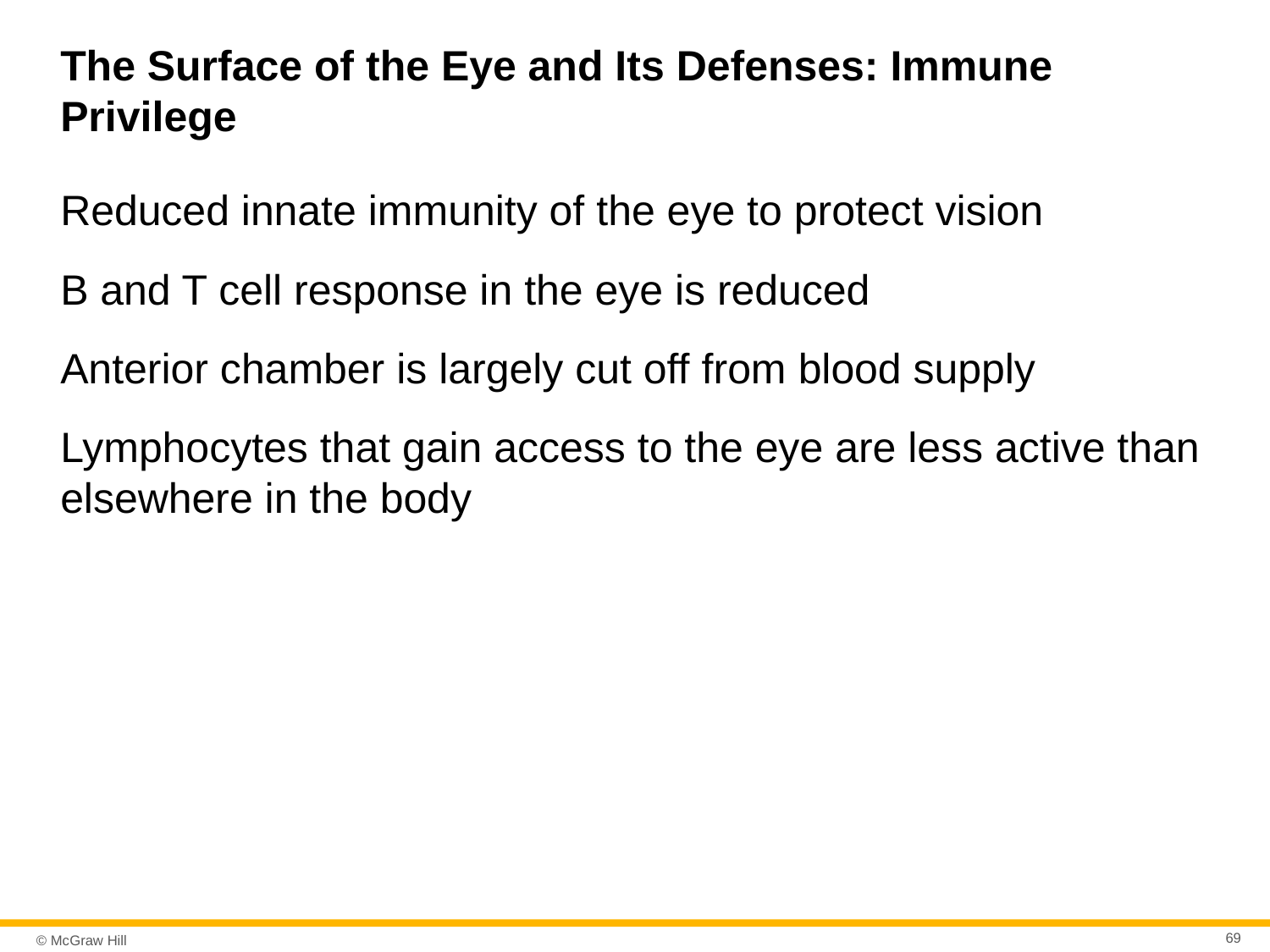

# The Surface of the Eye and Its Defenses: Immune Privilege
Reduced innate immunity of the eye to protect vision
B and T cell response in the eye is reduced
Anterior chamber is largely cut off from blood supply
Lymphocytes that gain access to the eye are less active than elsewhere in the body